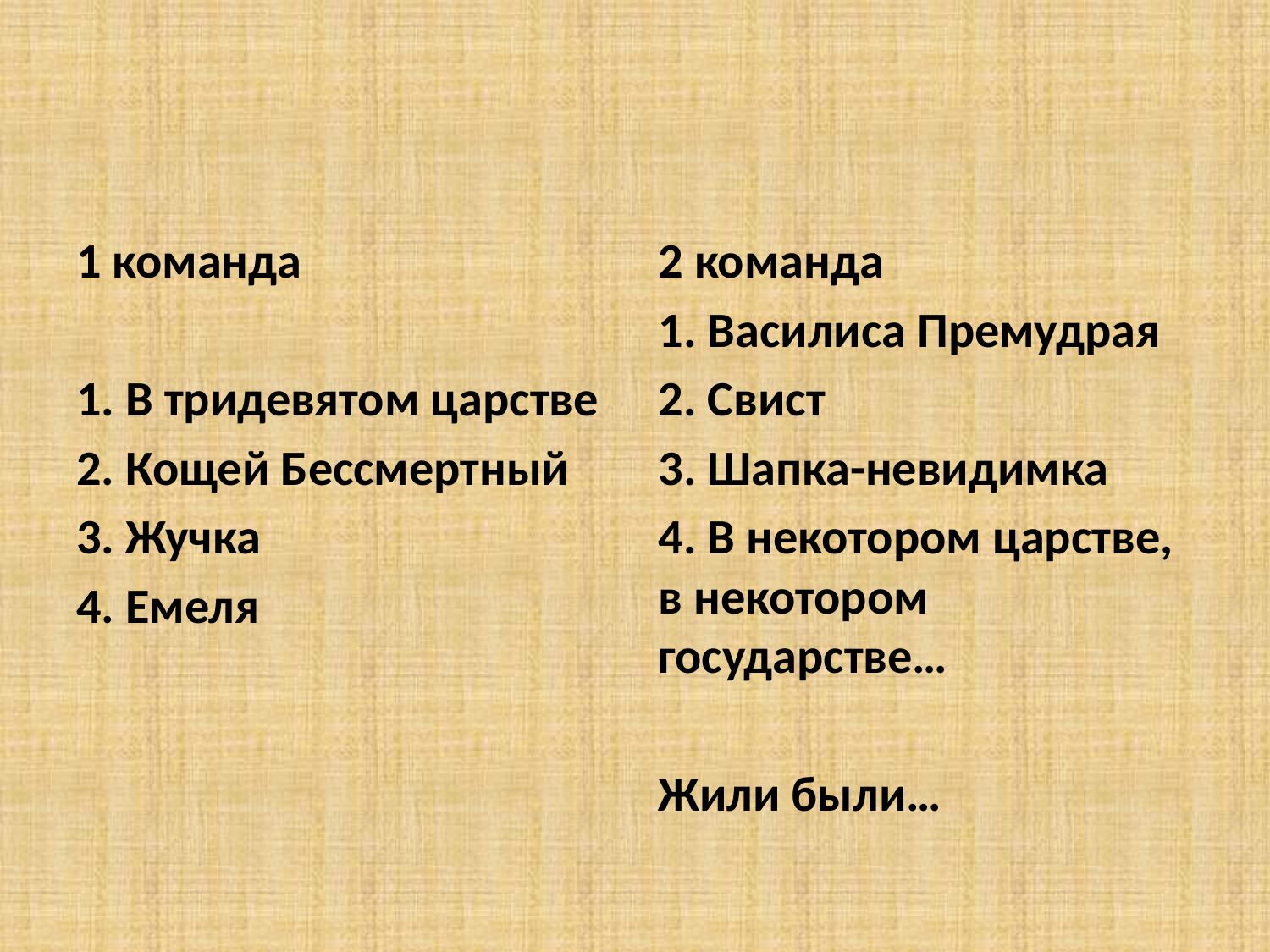

#
1 команда

1. В тридевятом царстве
2. Кощей Бессмертный
3. Жучка
4. Емеля
2 команда
1. Василиса Премудрая
2. Свист
3. Шапка-невидимка
4. В некотором царстве, в некотором государстве…

Жили были…